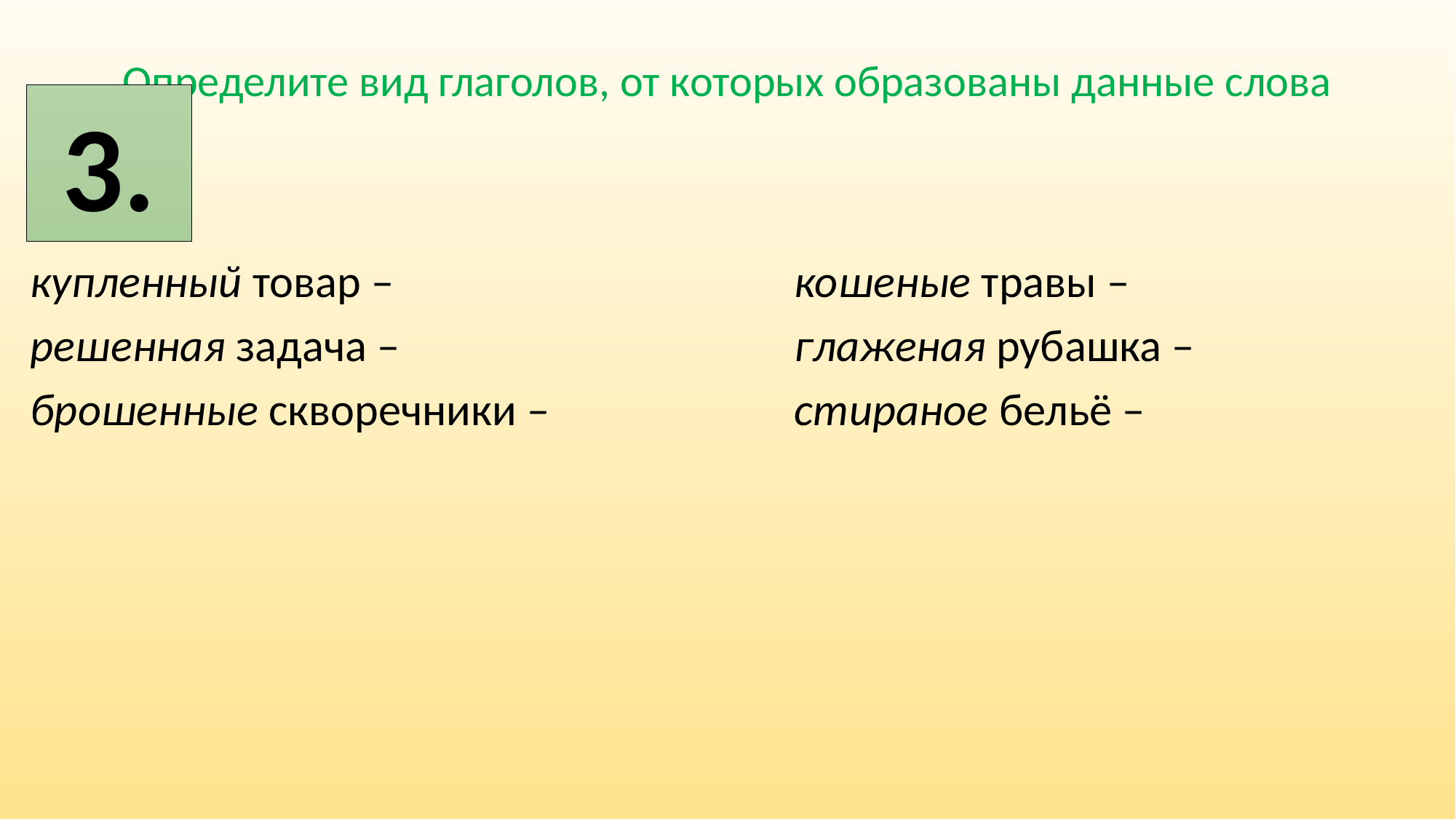

# Определите вид глаголов, от которых образованы данные слова
3.
купленный товар –				кошеные травы –
решенная задача – 				глаженая рубашка –
брошенные скворечники – 			стираное бельё –